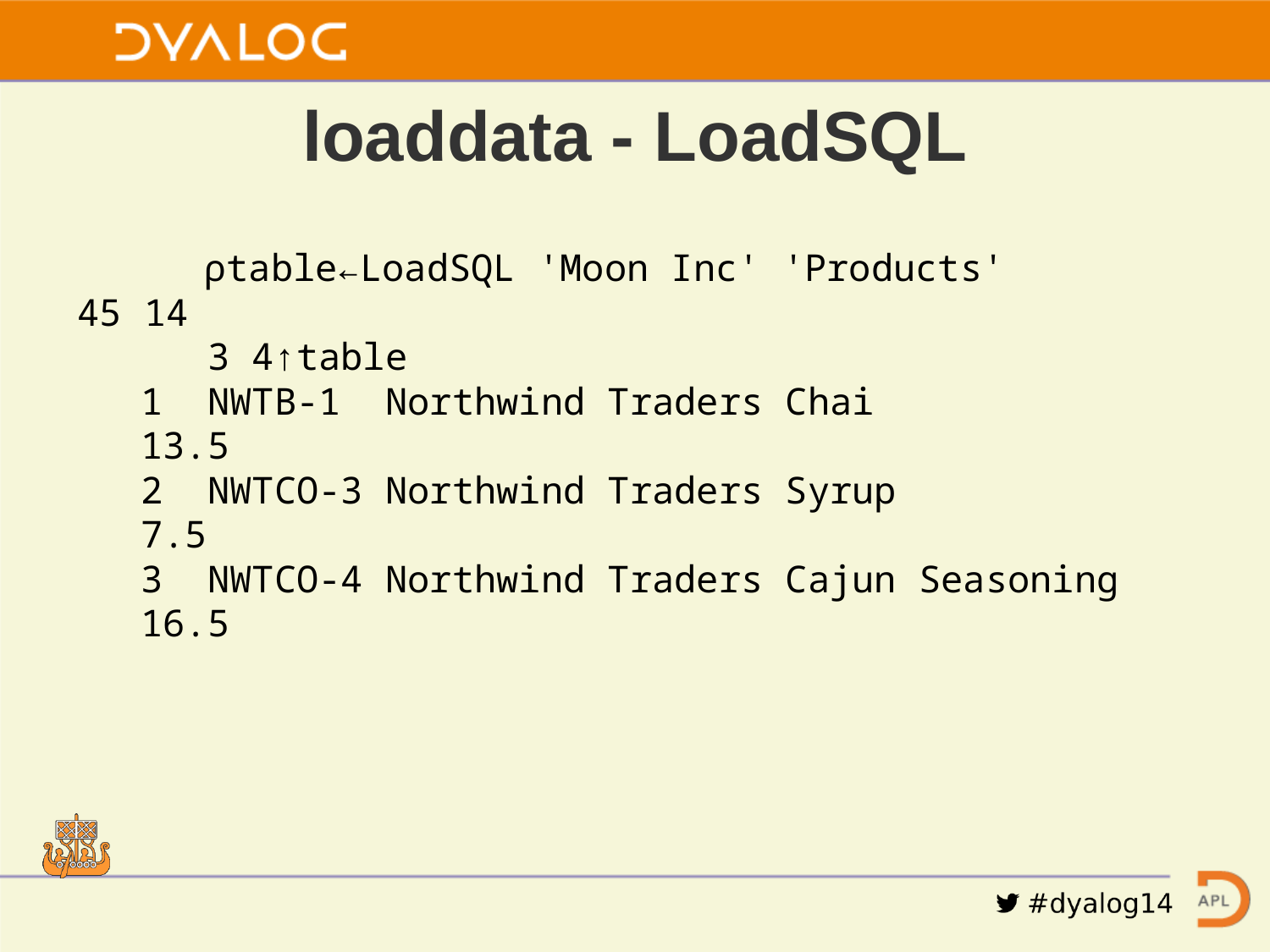

# loaddata - LoadSQL
	⍴table←LoadSQL 'Moon Inc' 'Products'
45 14
   3 4↑table
1  NWTB-1  Northwind Traders Chai             13.5
2  NWTCO-3 Northwind Traders Syrup		       7.5
3  NWTCO-4 Northwind Traders Cajun Seasoning  16.5